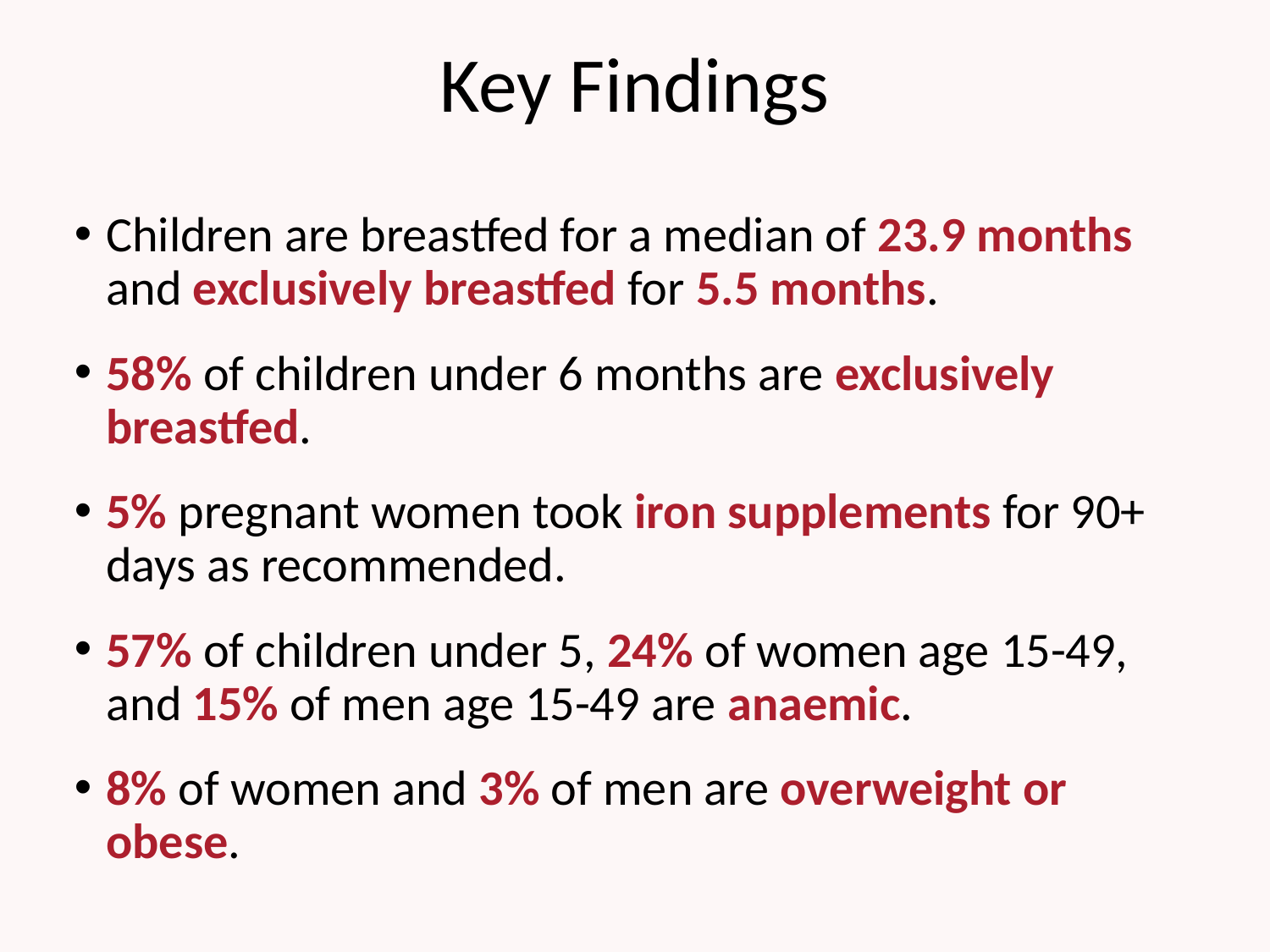

# Key Findings
Children are breastfed for a median of 23.9 months and exclusively breastfed for 5.5 months.
58% of children under 6 months are exclusively breastfed.
5% pregnant women took iron supplements for 90+ days as recommended.
57% of children under 5, 24% of women age 15-49, and 15% of men age 15-49 are anaemic.
8% of women and 3% of men are overweight or obese.